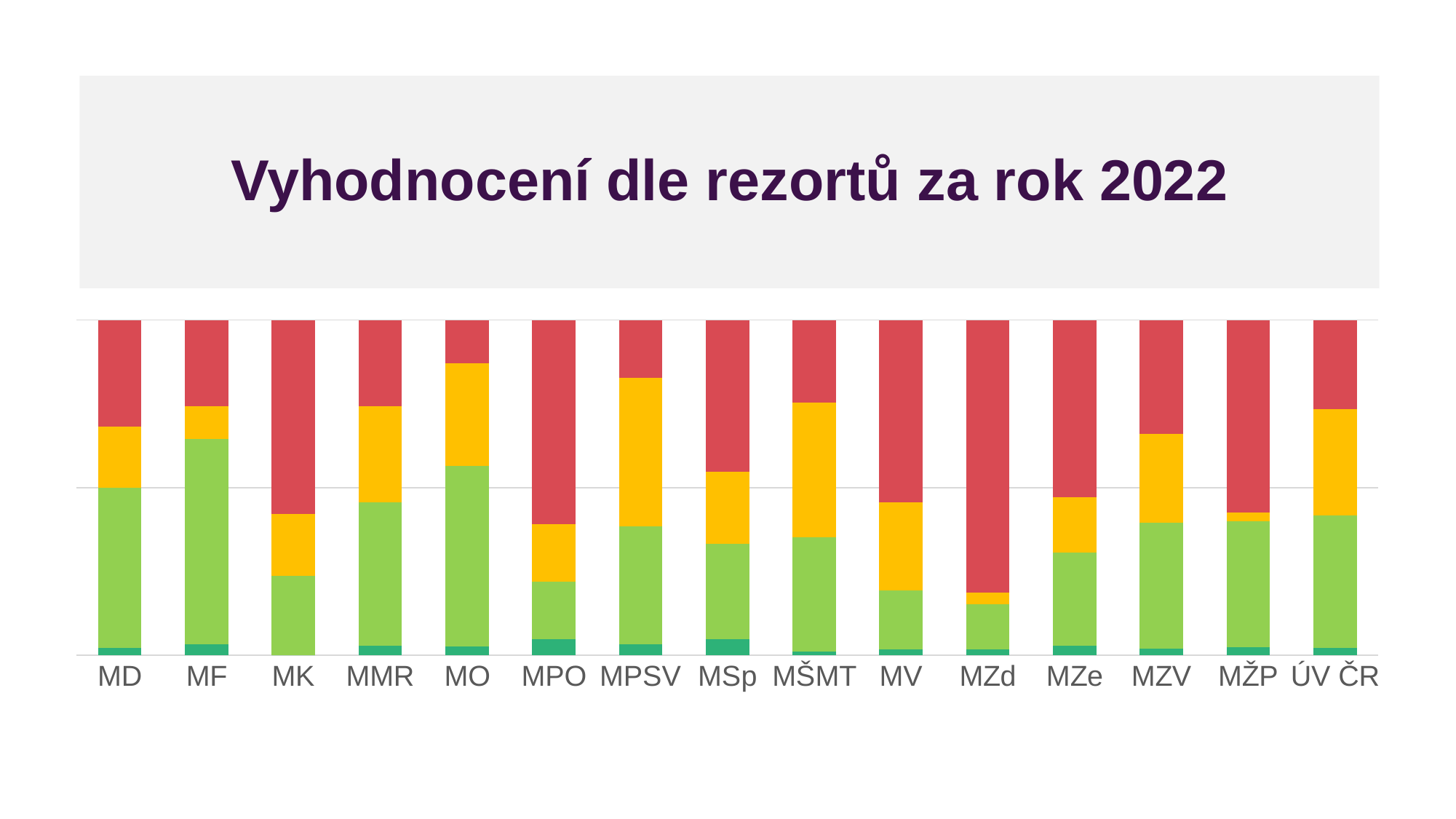

# Vyhodnocení dle rezortů za rok 2022

### Chart

| Category | Splněno | Plněno průběžně | Splněno částečně | Nesplněno |
|---|---|---|---|---|
| MD | 0.022727272727272728 | 0.4772727272727273 | 0.18181818181818182 | 0.3181818181818182 |
| MF | 0.03225806451612903 | 0.6129032258064516 | 0.0967741935483871 | 0.25806451612903225 |
| MK | 0.0 | 0.23684210526315788 | 0.18421052631578946 | 0.5789473684210527 |
| MMR | 0.02857142857142857 | 0.42857142857142855 | 0.2857142857142857 | 0.2571428571428571 |
| MO | 0.02564102564102564 | 0.5384615384615384 | 0.3076923076923077 | 0.1282051282051282 |
| MPO | 0.04878048780487805 | 0.17073170731707318 | 0.17073170731707318 | 0.6097560975609756 |
| MPSV | 0.03278688524590164 | 0.3524590163934426 | 0.4426229508196721 | 0.1721311475409836 |
| MSp | 0.047619047619047616 | 0.2857142857142857 | 0.21428571428571427 | 0.4523809523809524 |
| MŠMT | 0.011764705882352941 | 0.3411764705882353 | 0.4 | 0.24705882352941178 |
| MV | 0.017543859649122806 | 0.17543859649122806 | 0.2631578947368421 | 0.543859649122807 |
| MZd | 0.01694915254237288 | 0.13559322033898305 | 0.03389830508474576 | 0.8135593220338984 |
| MZe | 0.027777777777777776 | 0.2777777777777778 | 0.16666666666666666 | 0.5277777777777778 |
| MZV | 0.018867924528301886 | 0.37735849056603776 | 0.2641509433962264 | 0.33962264150943394 |
| MŽP | 0.025 | 0.375 | 0.025 | 0.575 |
| ÚV ČR | 0.022727272727272728 | 0.3939393939393939 | 0.3181818181818182 | 0.26515151515151514 |